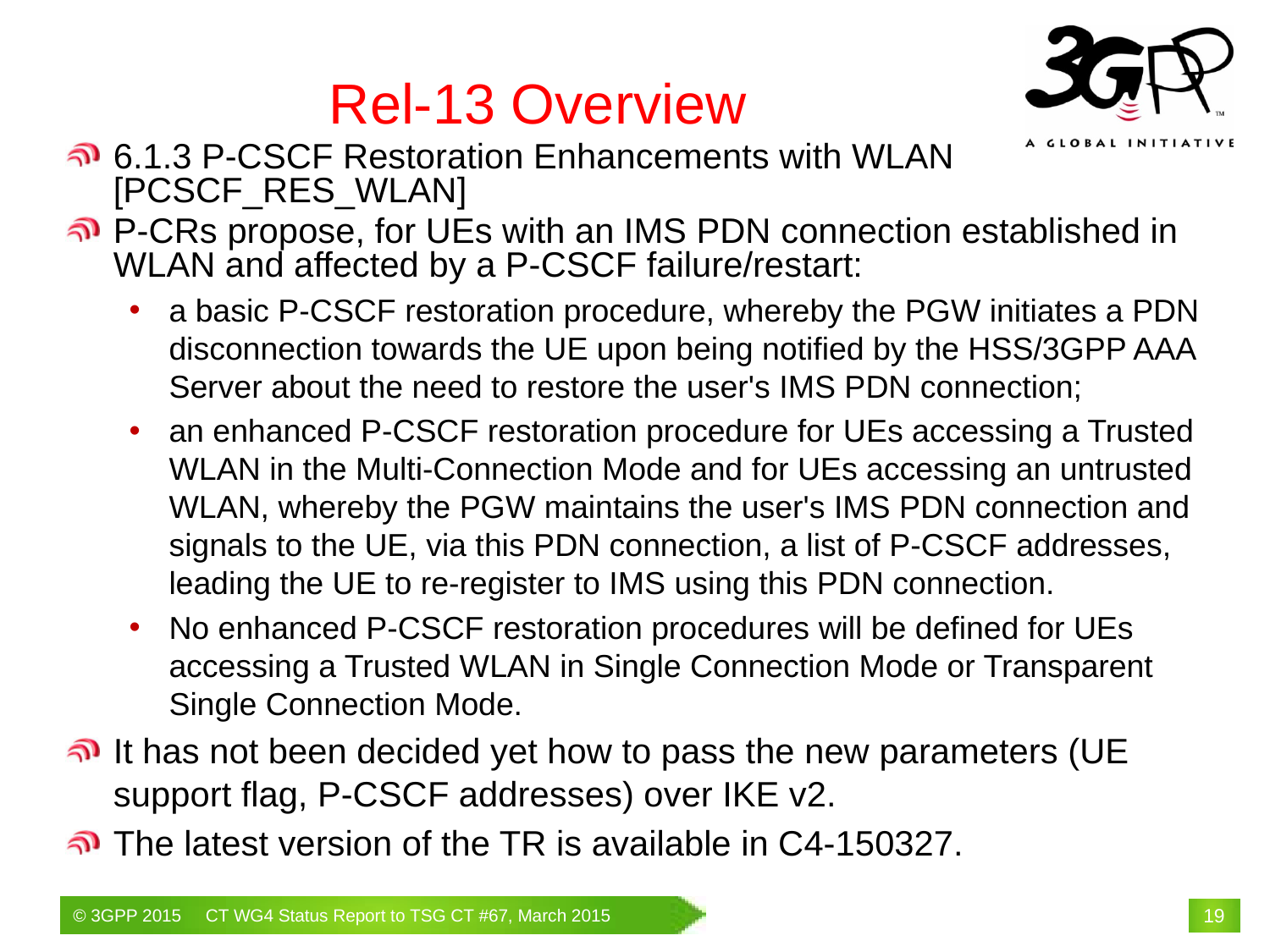

# Rel-13 Overview
6.1.3 P-CSCF Restoration Enhancements with WLAN [PCSCF_RES_WLAN]
P-CRs propose, for UEs with an IMS PDN connection established in WLAN and affected by a P-CSCF failure/restart:
a basic P-CSCF restoration procedure, whereby the PGW initiates a PDN disconnection towards the UE upon being notified by the HSS/3GPP AAA Server about the need to restore the user's IMS PDN connection;
an enhanced P-CSCF restoration procedure for UEs accessing a Trusted WLAN in the Multi-Connection Mode and for UEs accessing an untrusted WLAN, whereby the PGW maintains the user's IMS PDN connection and signals to the UE, via this PDN connection, a list of P-CSCF addresses, leading the UE to re-register to IMS using this PDN connection.
No enhanced P-CSCF restoration procedures will be defined for UEs accessing a Trusted WLAN in Single Connection Mode or Transparent Single Connection Mode.
It has not been decided yet how to pass the new parameters (UE support flag, P-CSCF addresses) over IKE v2.
The latest version of the TR is available in C4-150327.